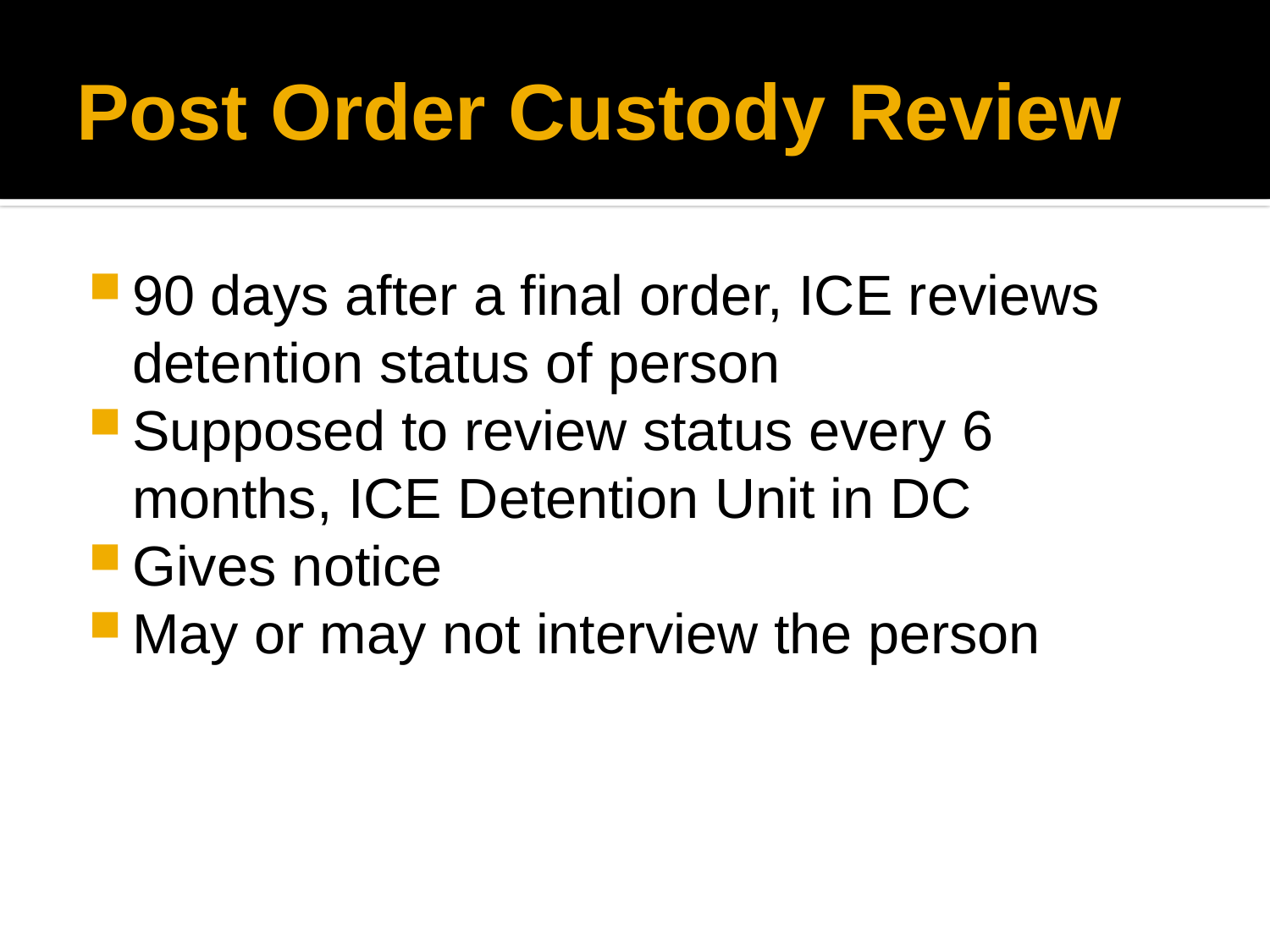

# Post Order Custody Review
90 days after a final order, ICE reviews detention status of person
Supposed to review status every 6 months, ICE Detention Unit in DC
Gives notice
May or may not interview the person